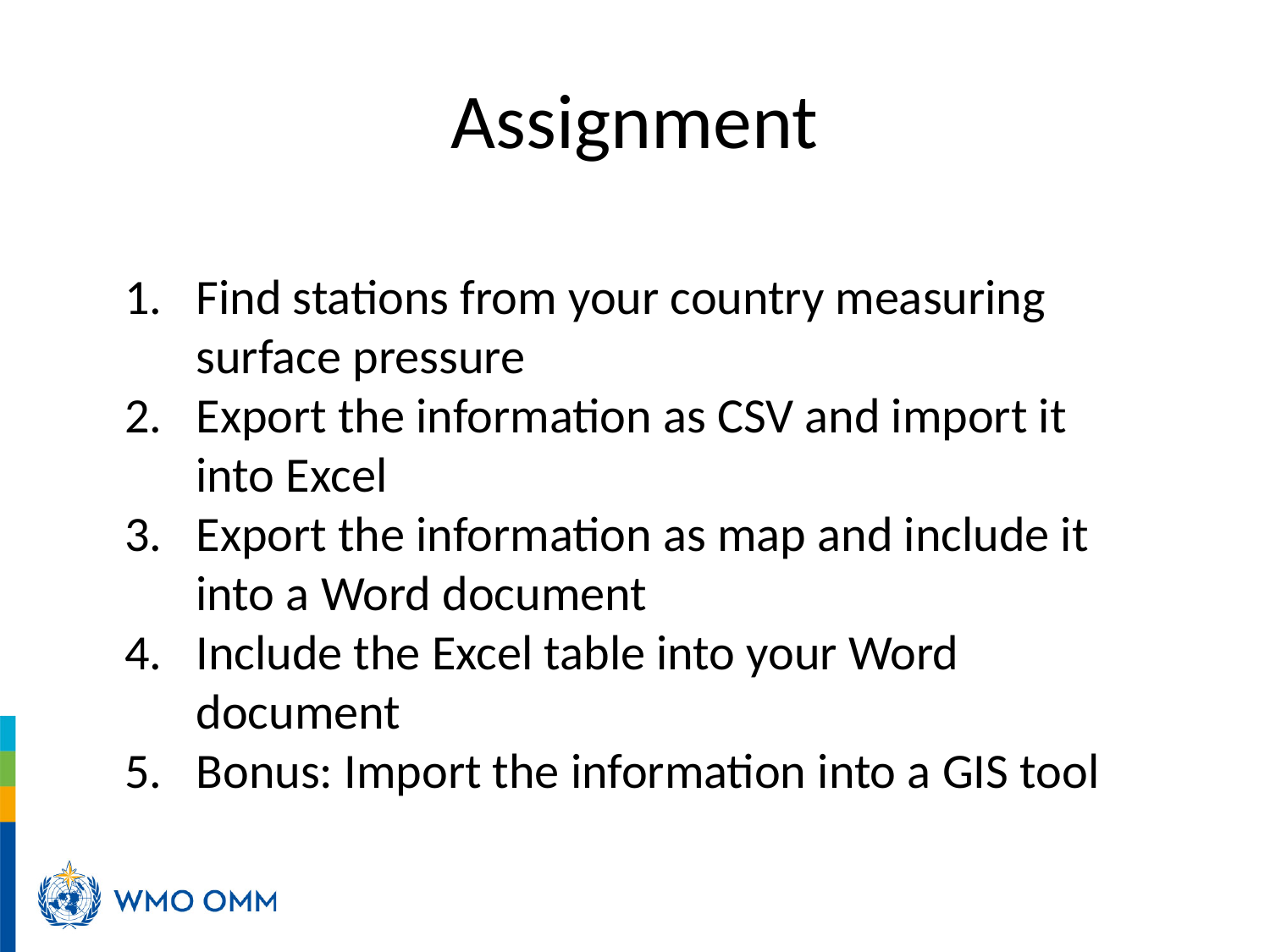

# Assignment
Find stations from your country measuring surface pressure
Export the information as CSV and import it into Excel
Export the information as map and include it into a Word document
Include the Excel table into your Word document
Bonus: Import the information into a GIS tool